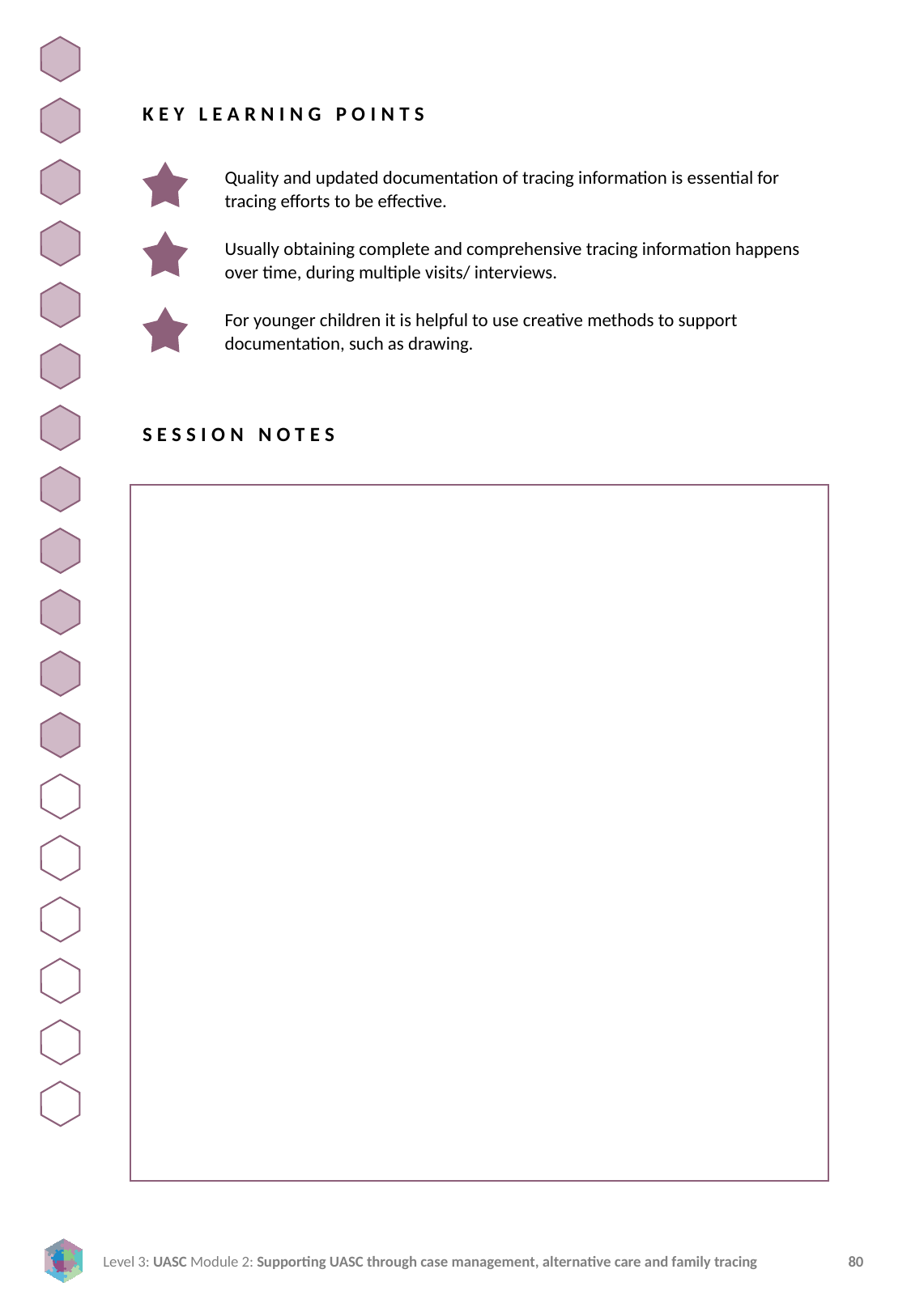

KEY LEARNING POINTS

Quality and updated documentation of tracing information is essential for tracing efforts to be effective.

Usually obtaining complete and comprehensive tracing information happens over time, during multiple visits/ interviews.

For younger children it is helpful to use creative methods to support documentation, such as drawing.

SESSION NOTES